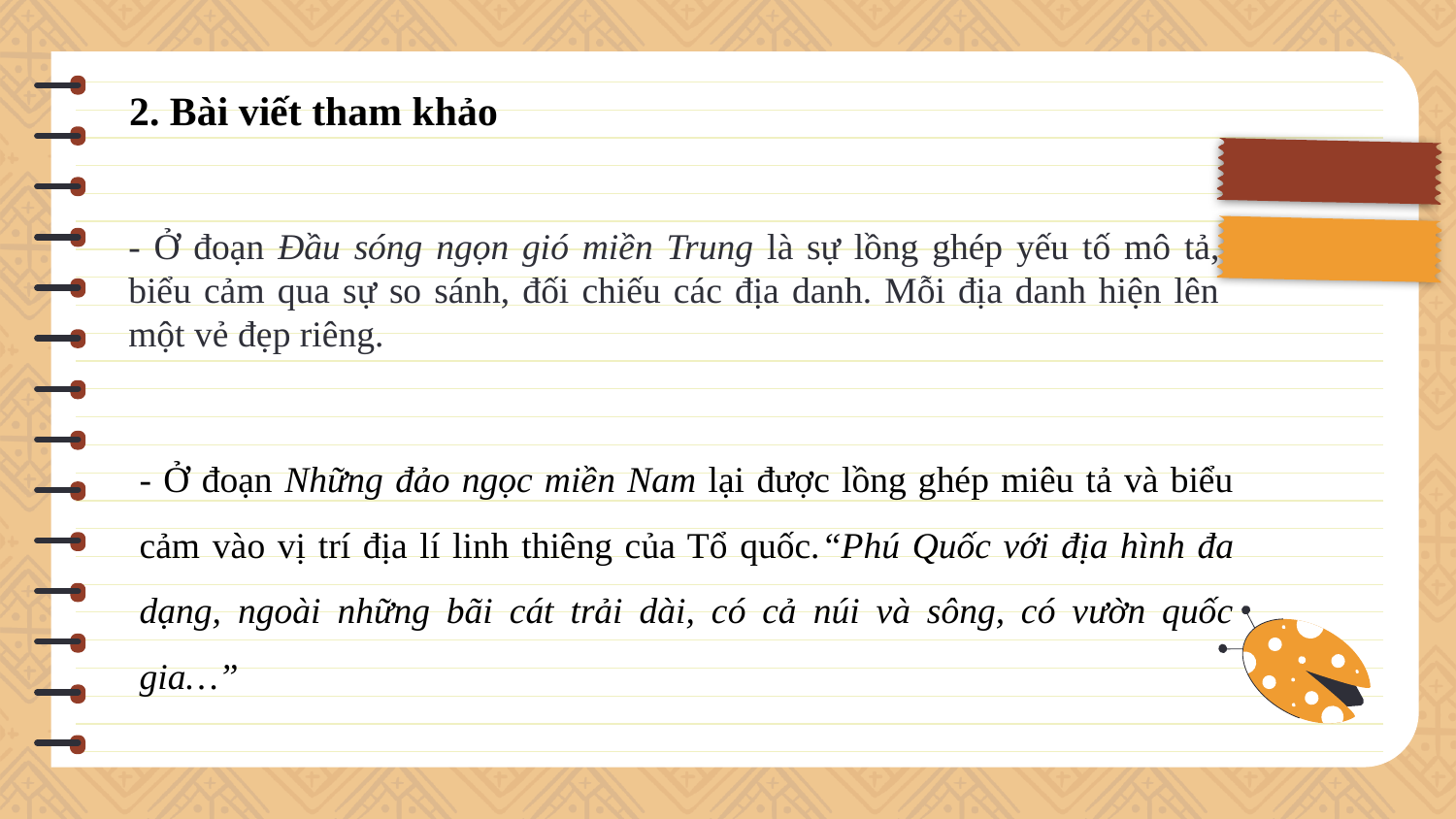

2. Bài viết tham khảo

- Ở đoạn Đầu sóng ngọn gió miền Trung là sự lồng ghép yếu tố mô tả, biểu cảm qua sự so sánh, đối chiếu các địa danh. Mỗi địa danh hiện lên một vẻ đẹp riêng.
- Ở đoạn Những đảo ngọc miền Nam lại được lồng ghép miêu tả và biểu cảm vào vị trí địa lí linh thiêng của Tổ quốc.“Phú Quốc với địa hình đa dạng, ngoài những bãi cát trải dài, có cả núi và sông, có vườn quốc gia…”